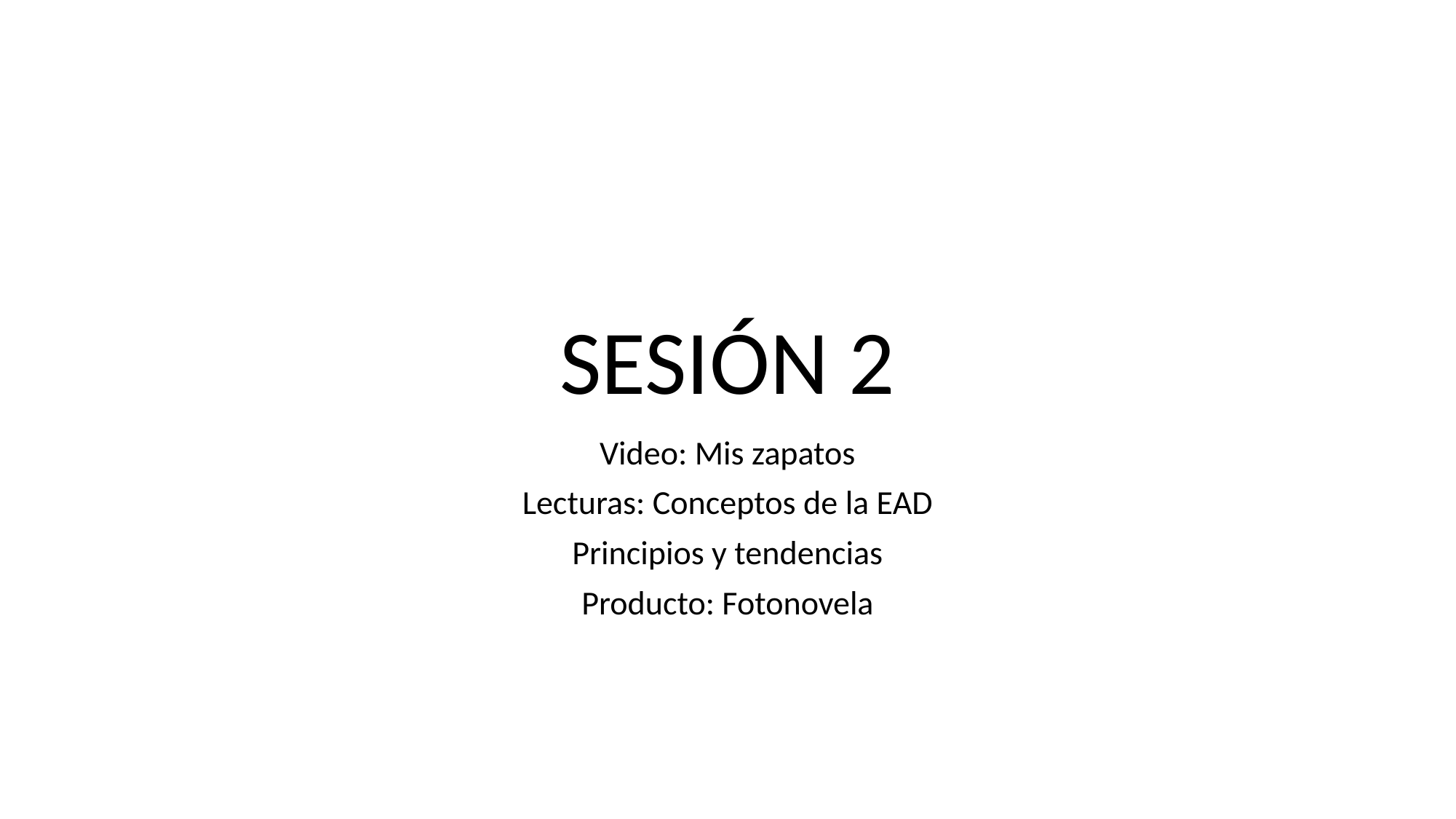

# SESIÓN 2
Video: Mis zapatos
Lecturas: Conceptos de la EAD
Principios y tendencias
Producto: Fotonovela